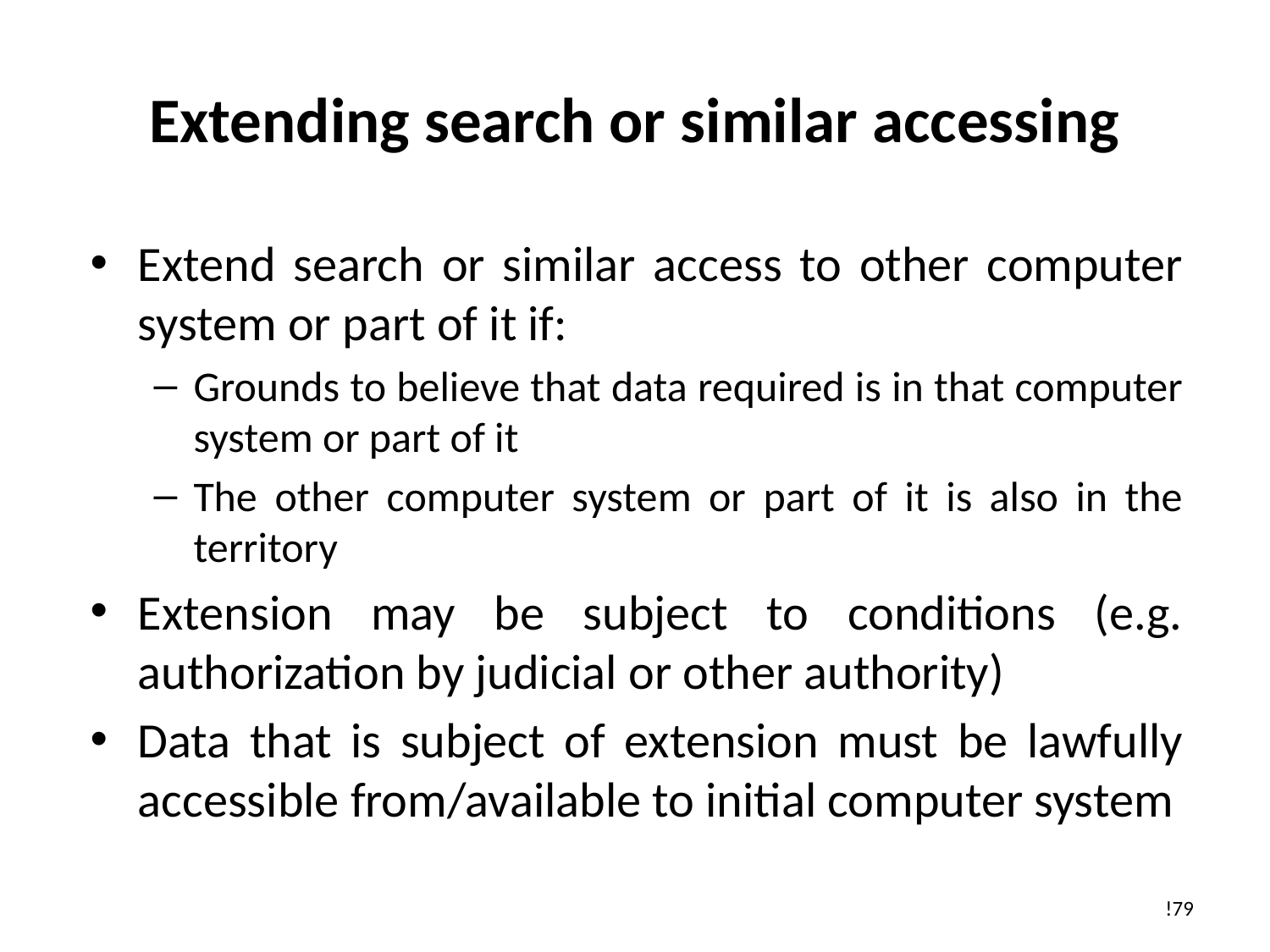

# Extending search or similar accessing
Extend search or similar access to other computer system or part of it if:
Grounds to believe that data required is in that computer system or part of it
The other computer system or part of it is also in the territory
Extension may be subject to conditions (e.g. authorization by judicial or other authority)
Data that is subject of extension must be lawfully accessible from/available to initial computer system
!79